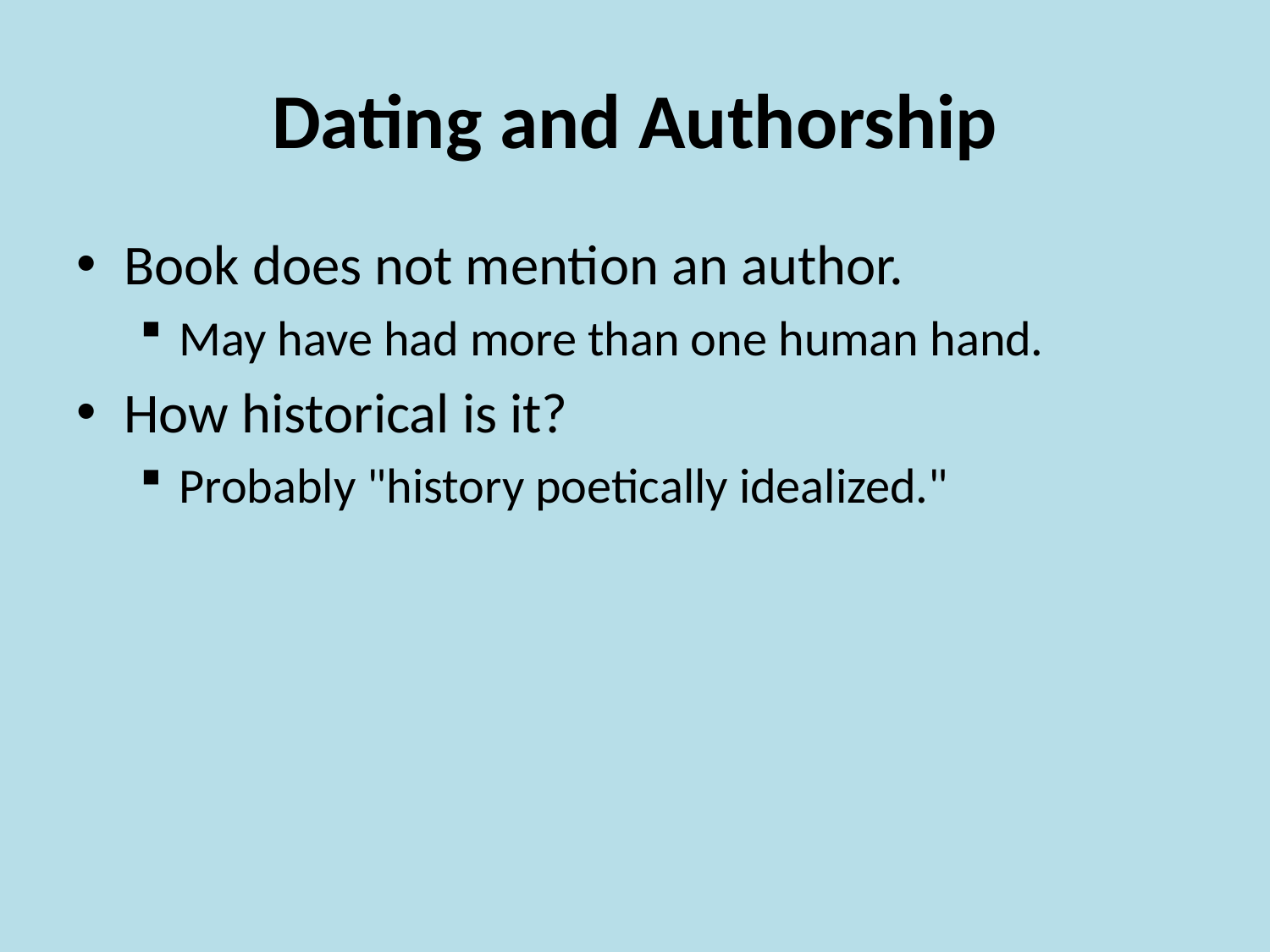

# Dating and Authorship
Book does not mention an author.
May have had more than one human hand.
How historical is it?
Probably "history poetically idealized."